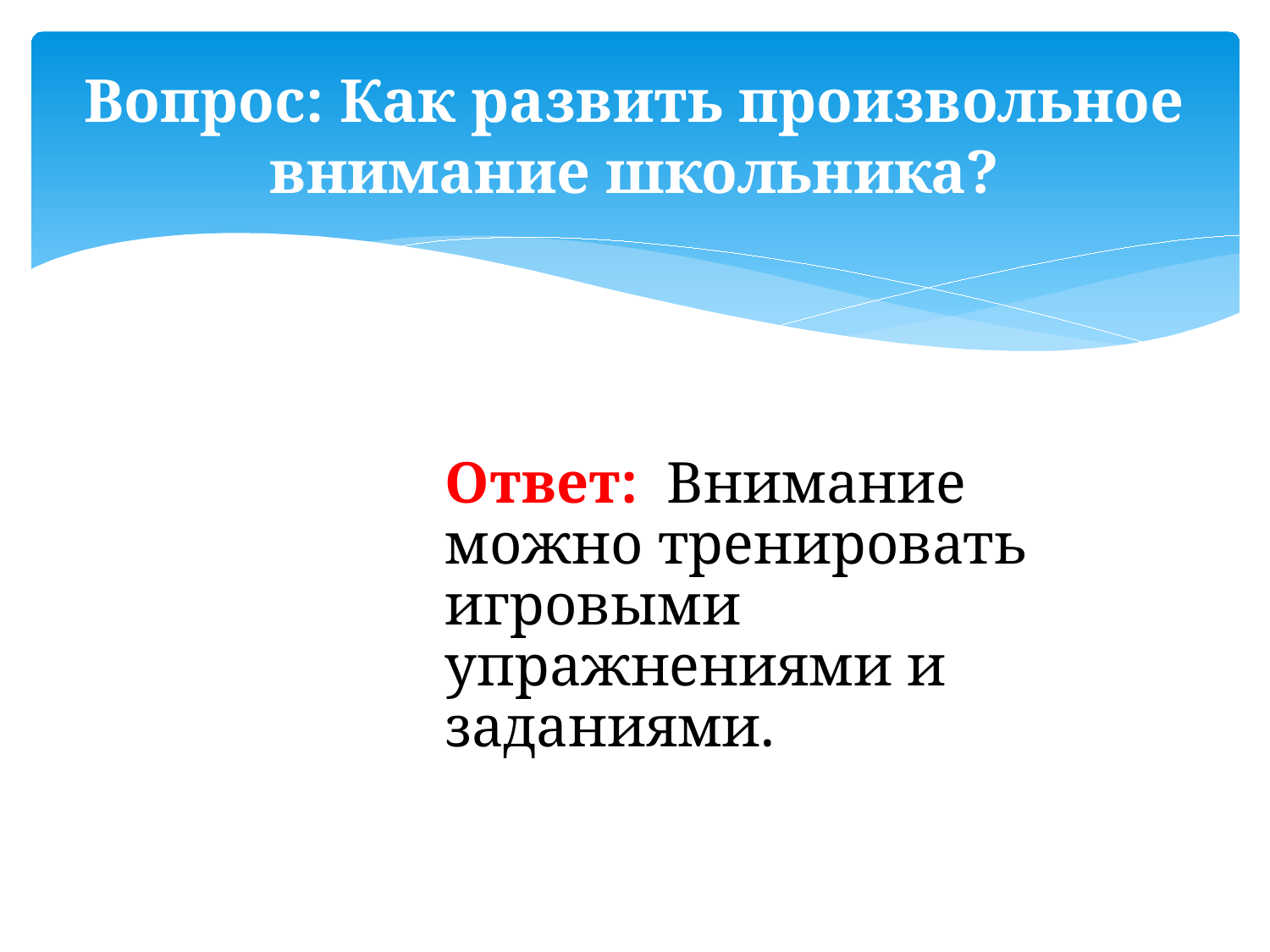

# Вопрос: Как развить произвольное внимание школьника?

Ответ:  Внимание можно тренировать игровыми упражнениями и заданиями.